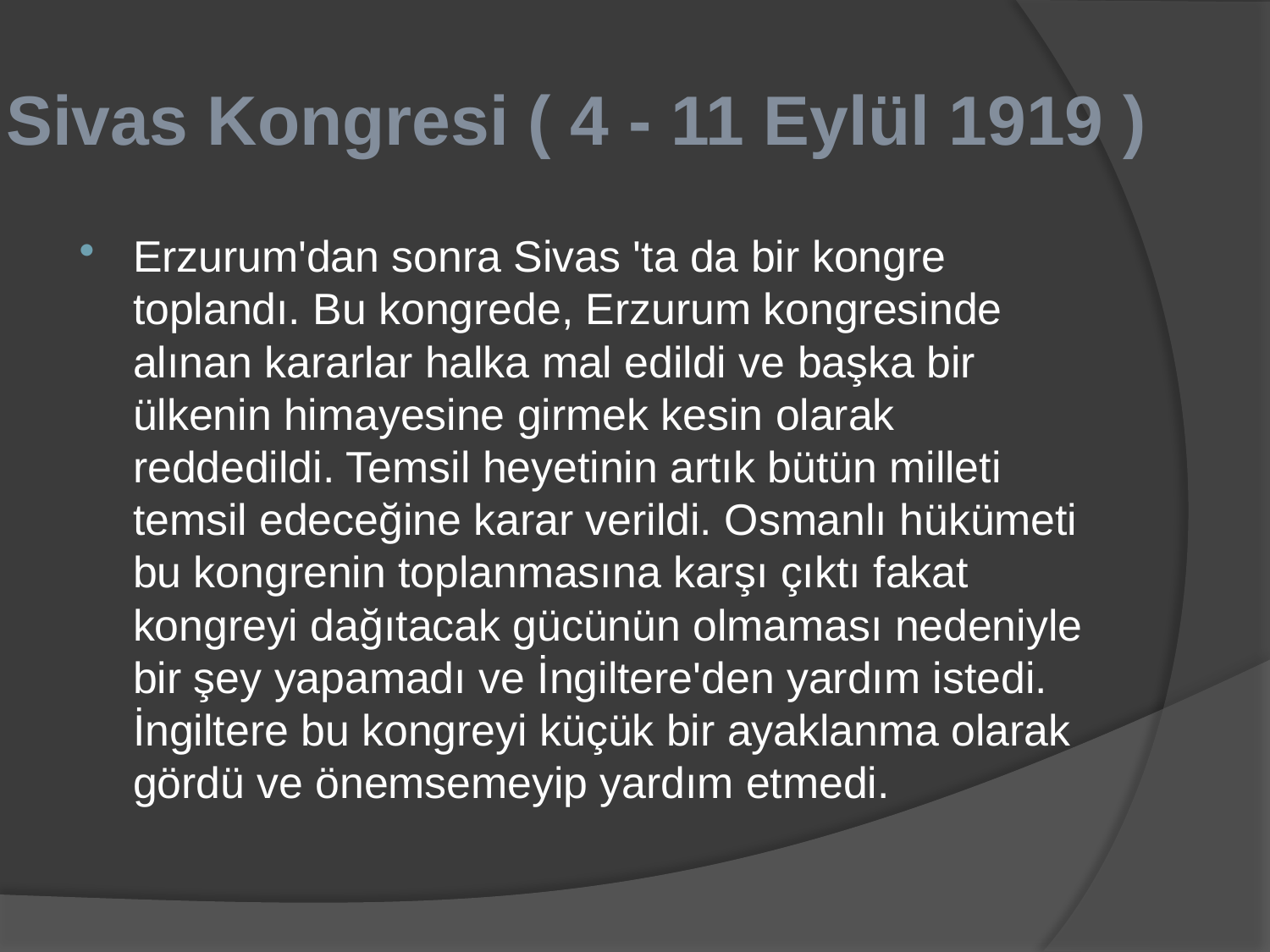

# Sivas Kongresi ( 4 - 11 Eylül 1919 )
Erzurum'dan sonra Sivas 'ta da bir kongre toplandı. Bu kongrede, Erzurum kongresinde alınan kararlar halka mal edildi ve başka bir ülkenin himayesine girmek kesin olarak reddedildi. Temsil heyetinin artık bütün milleti temsil edeceğine karar verildi. Osmanlı hükümeti bu kongrenin toplanmasına karşı çıktı fakat kongreyi dağıtacak gücünün olmaması nedeniyle bir şey yapamadı ve İngiltere'den yardım istedi. İngiltere bu kongreyi küçük bir ayaklanma olarak gördü ve önemsemeyip yardım etmedi.